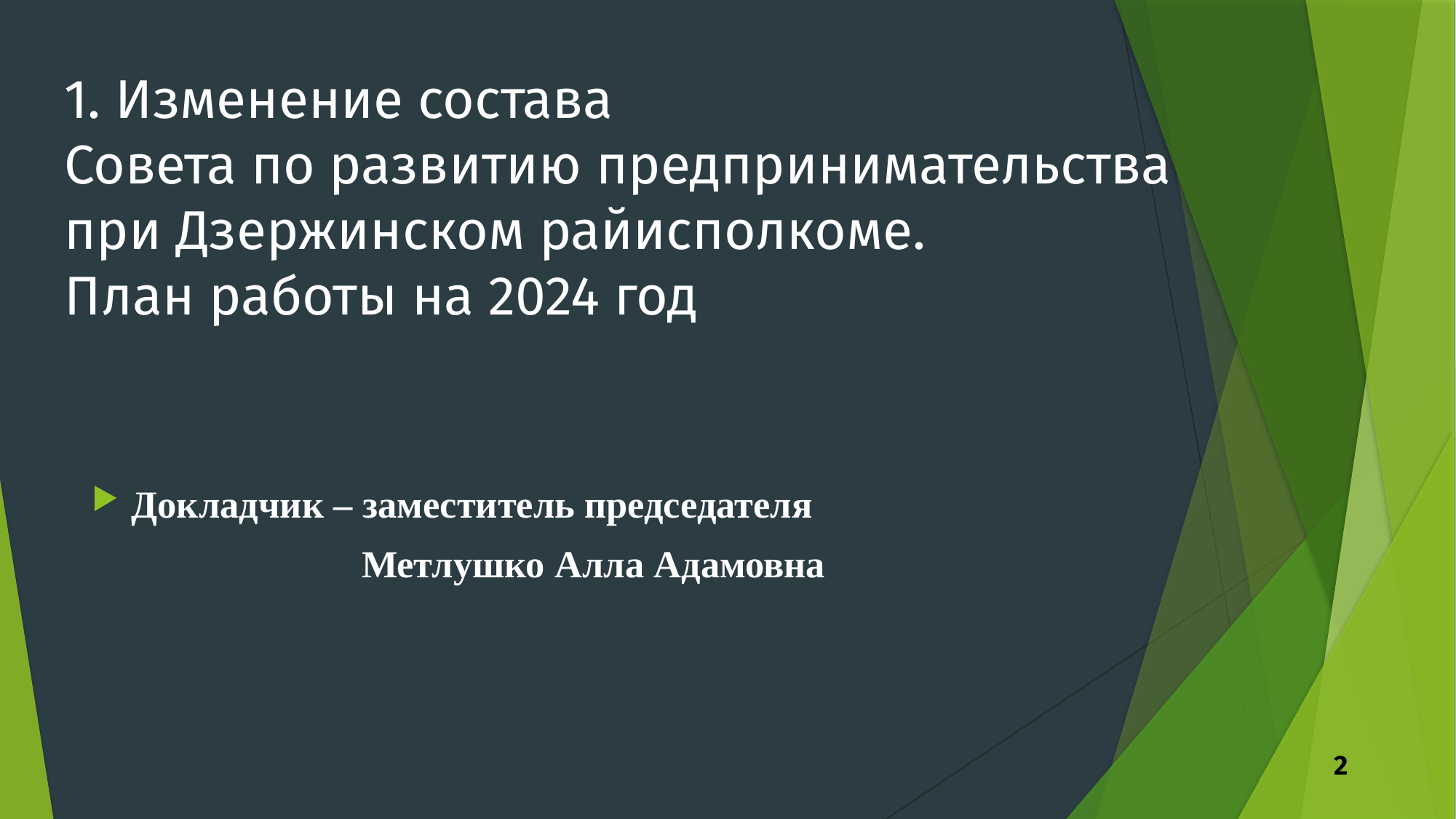

# 1. Изменение состава Совета по развитию предпринимательства при Дзержинском райисполкоме. План работы на 2024 год
Докладчик – заместитель председателя
                            Метлушко Алла Адамовна

2